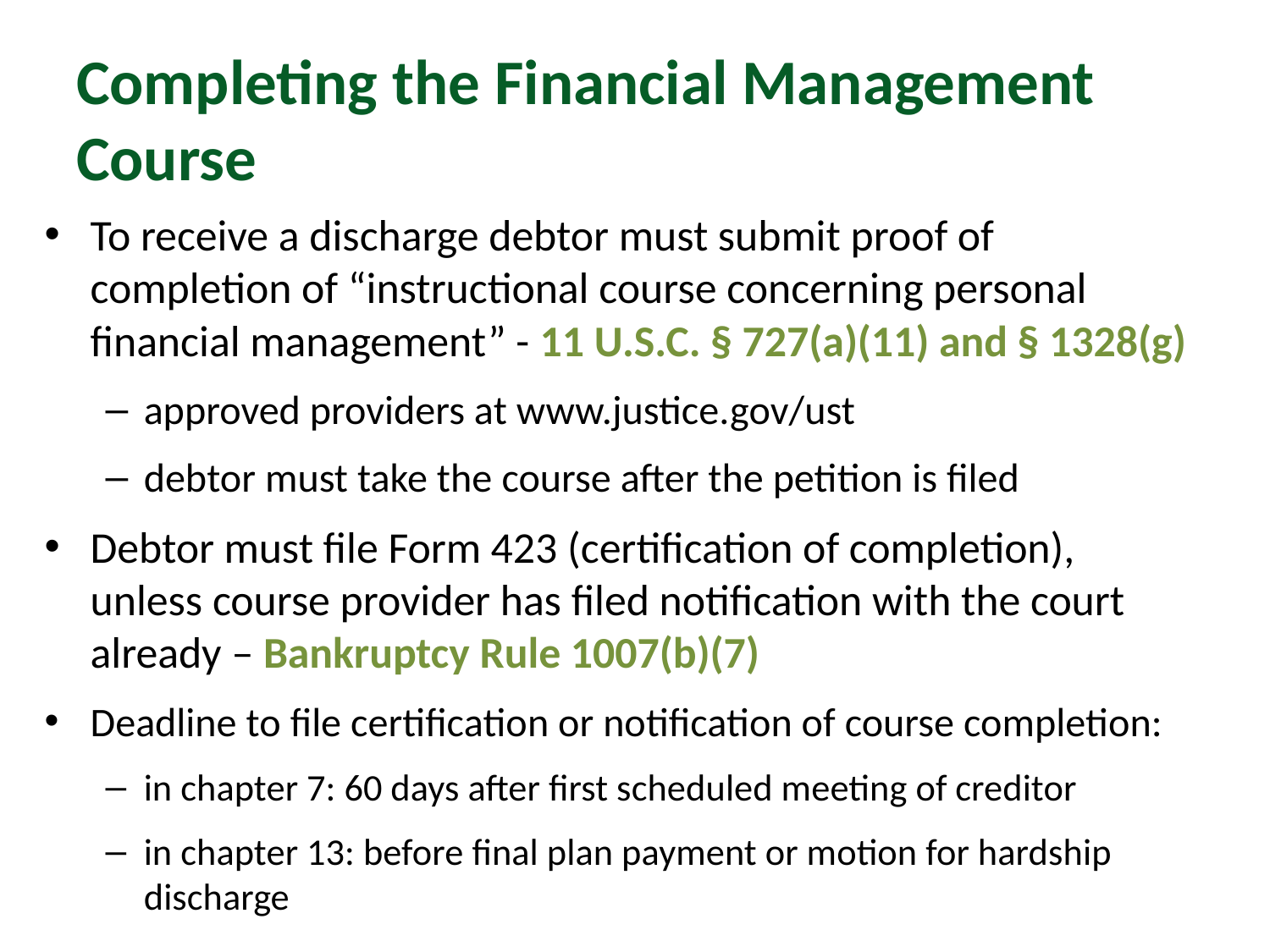

# Completing the Financial Management Course
To receive a discharge debtor must submit proof of completion of “instructional course concerning personal financial management” - 11 U.S.C. § 727(a)(11) and § 1328(g)
approved providers at www.justice.gov/ust
debtor must take the course after the petition is filed
Debtor must file Form 423 (certification of completion), unless course provider has filed notification with the court already – Bankruptcy Rule 1007(b)(7)
Deadline to file certification or notification of course completion:
in chapter 7: 60 days after first scheduled meeting of creditor
in chapter 13: before final plan payment or motion for hardship discharge